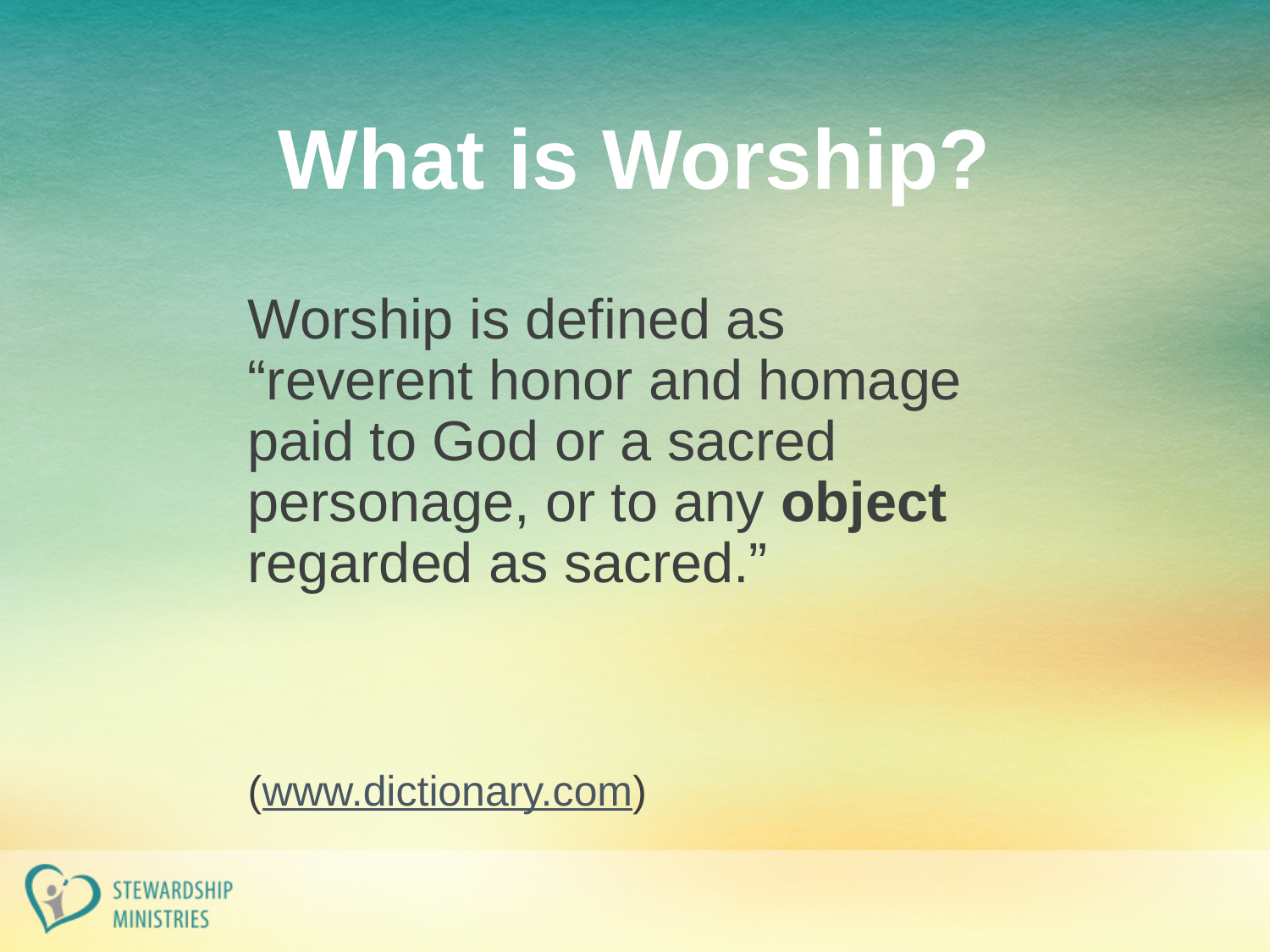

# What is Worship?
Worship is defined as “reverent honor and homage paid to God or a sacred personage, or to any object regarded as sacred.”

(www.dictionary.com)